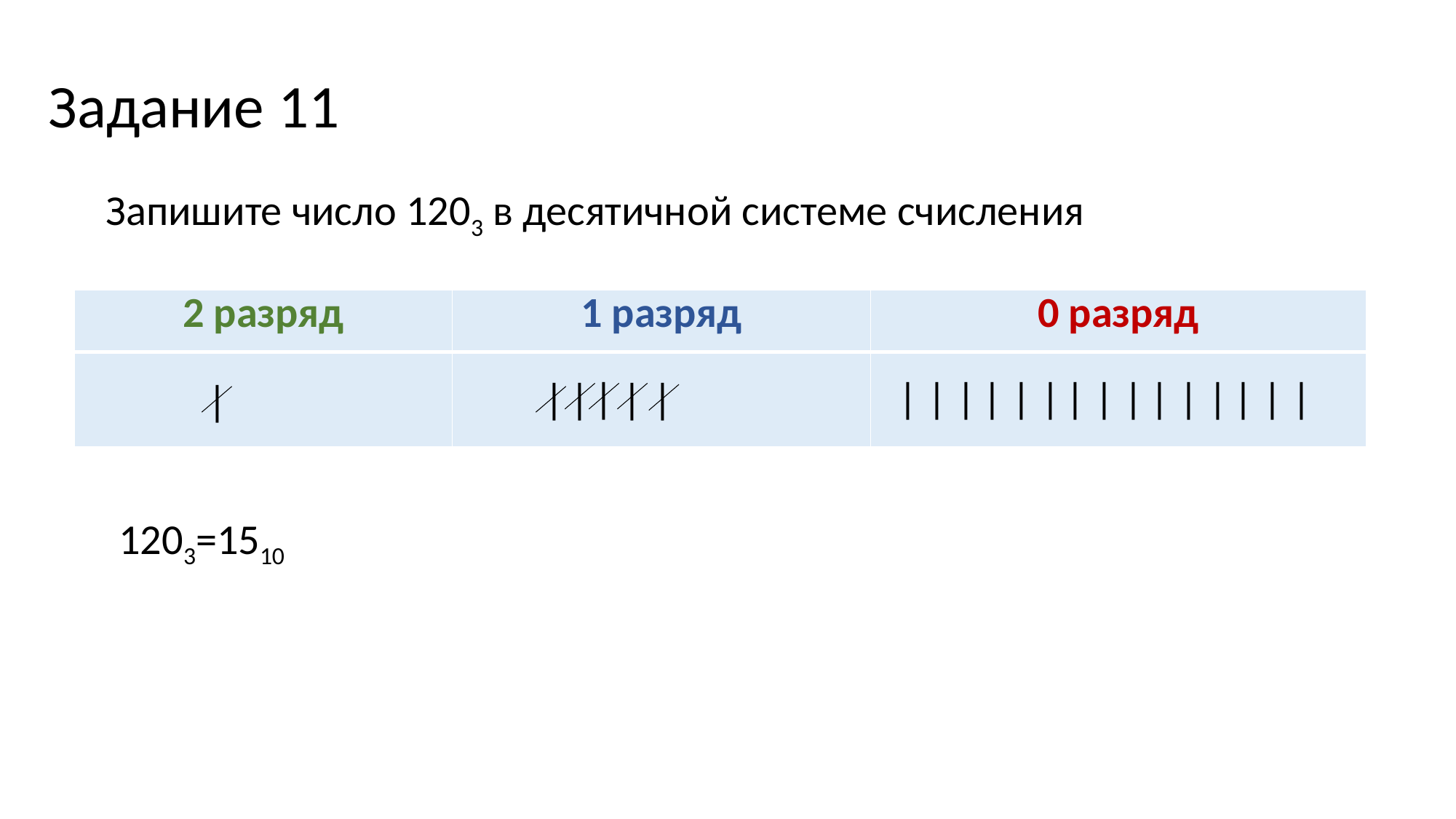

Задание 11
 Запишите число 1203 в десятичной системе счисления
| 2 разряд | 1 разряд | 0 разряд |
| --- | --- | --- |
|  |  |  |
| | |
| | |
| | |
| | |
| | |
|
|
|
|
|
|
1203=1510